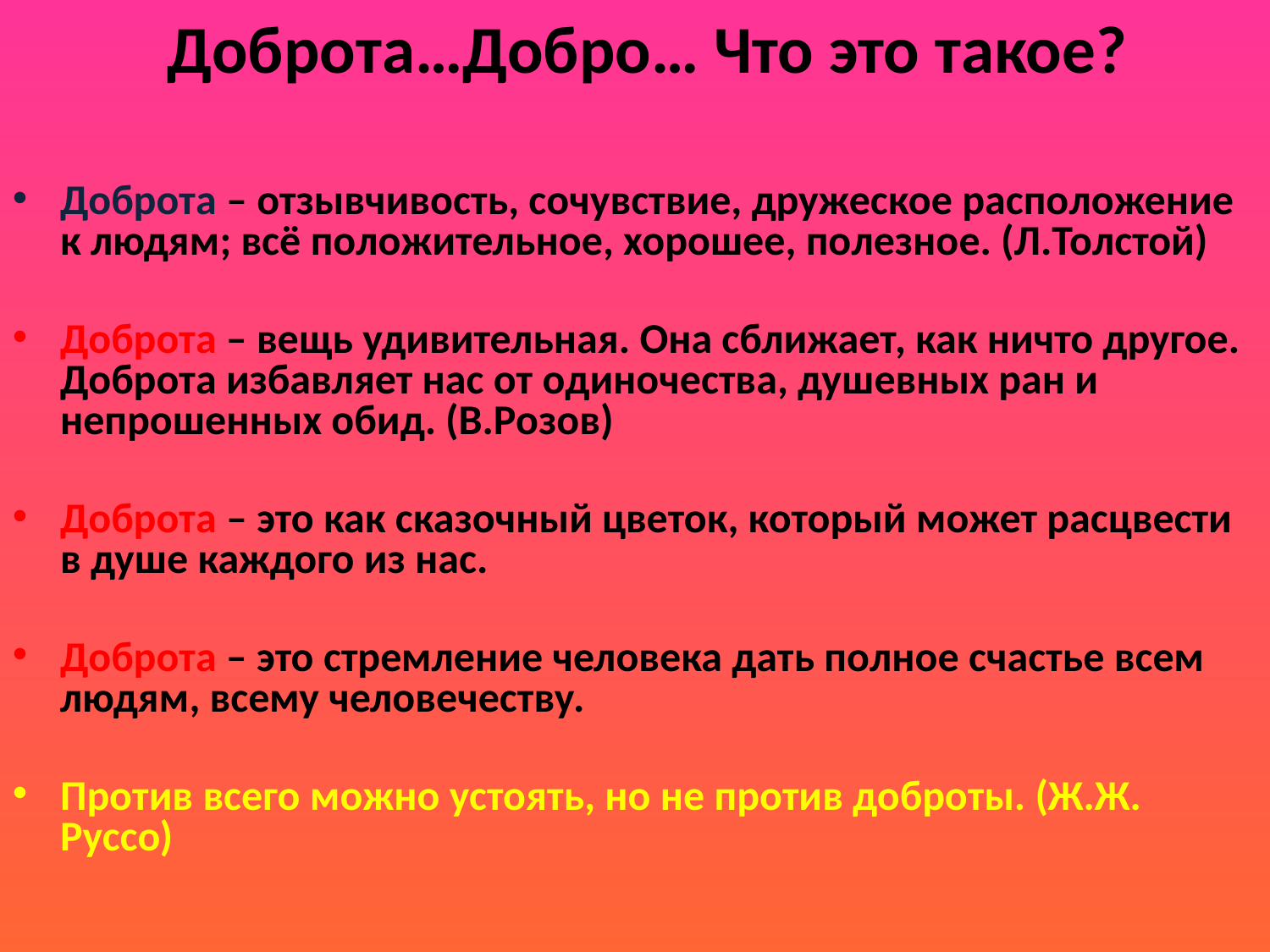

Доброта…Добро… Что это такое?
Доброта – отзывчивость, сочувствие, дружеское расположение к людям; всё положительное, хорошее, полезное. (Л.Толстой)

Доброта – вещь удивительная. Она сближает, как ничто другое. Доброта избавляет нас от одиночества, душевных ран и непрошенных обид. (В.Розов)

Доброта – это как сказочный цветок, который может расцвести в душе каждого из нас.

Доброта – это стремление человека дать полное счастье всем людям, всему человечеству.

Против всего можно устоять, но не против доброты. (Ж.Ж. Руссо)